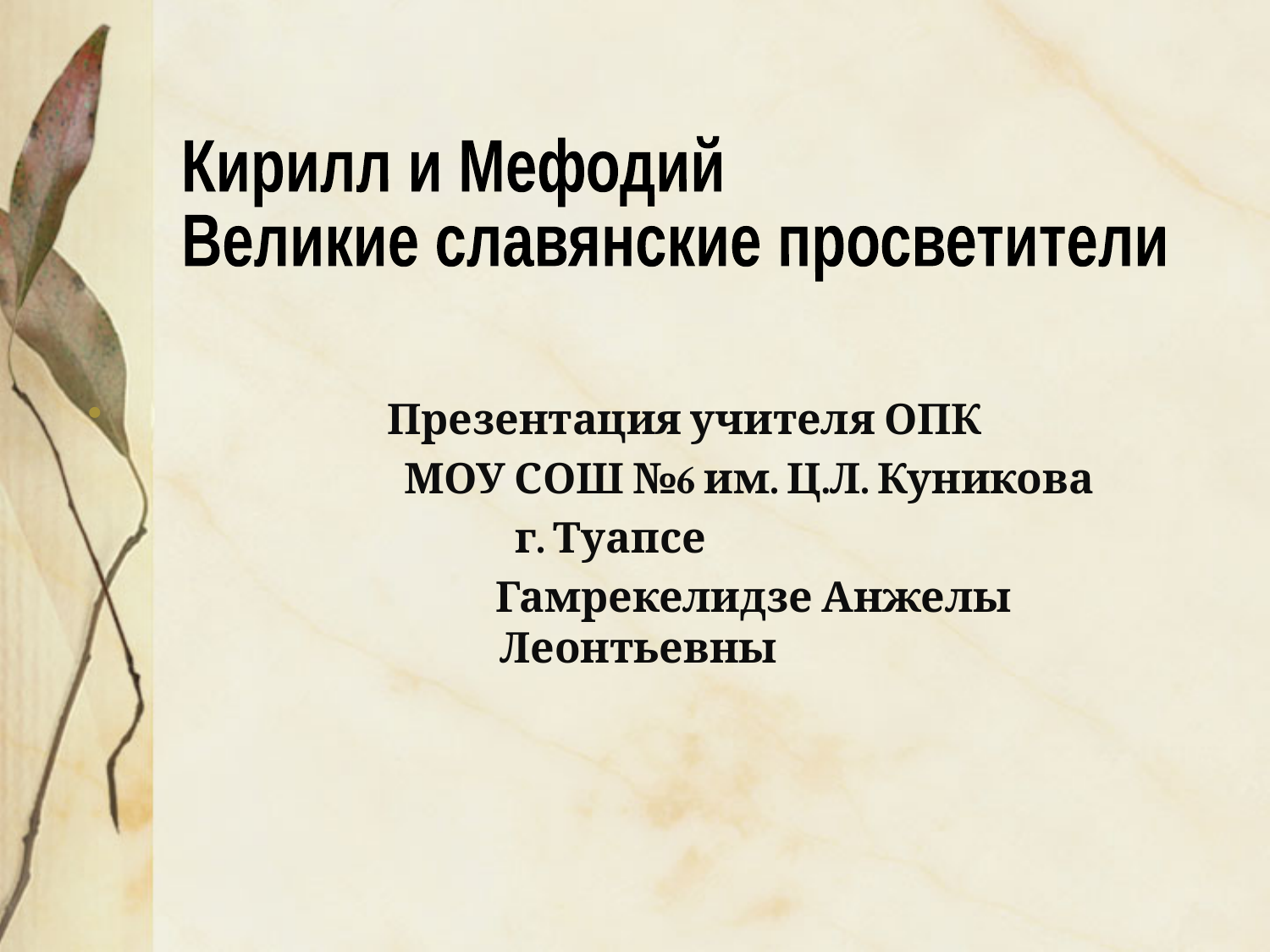

Кирилл и Мефодий
Великие славянские просветители

                             Презентация учителя ОПК
                               МОУ СОШ №6 им. Ц.Л. Куникова
г. Туапсе
                                Гамрекелидзе Анжелы Леонтьевны